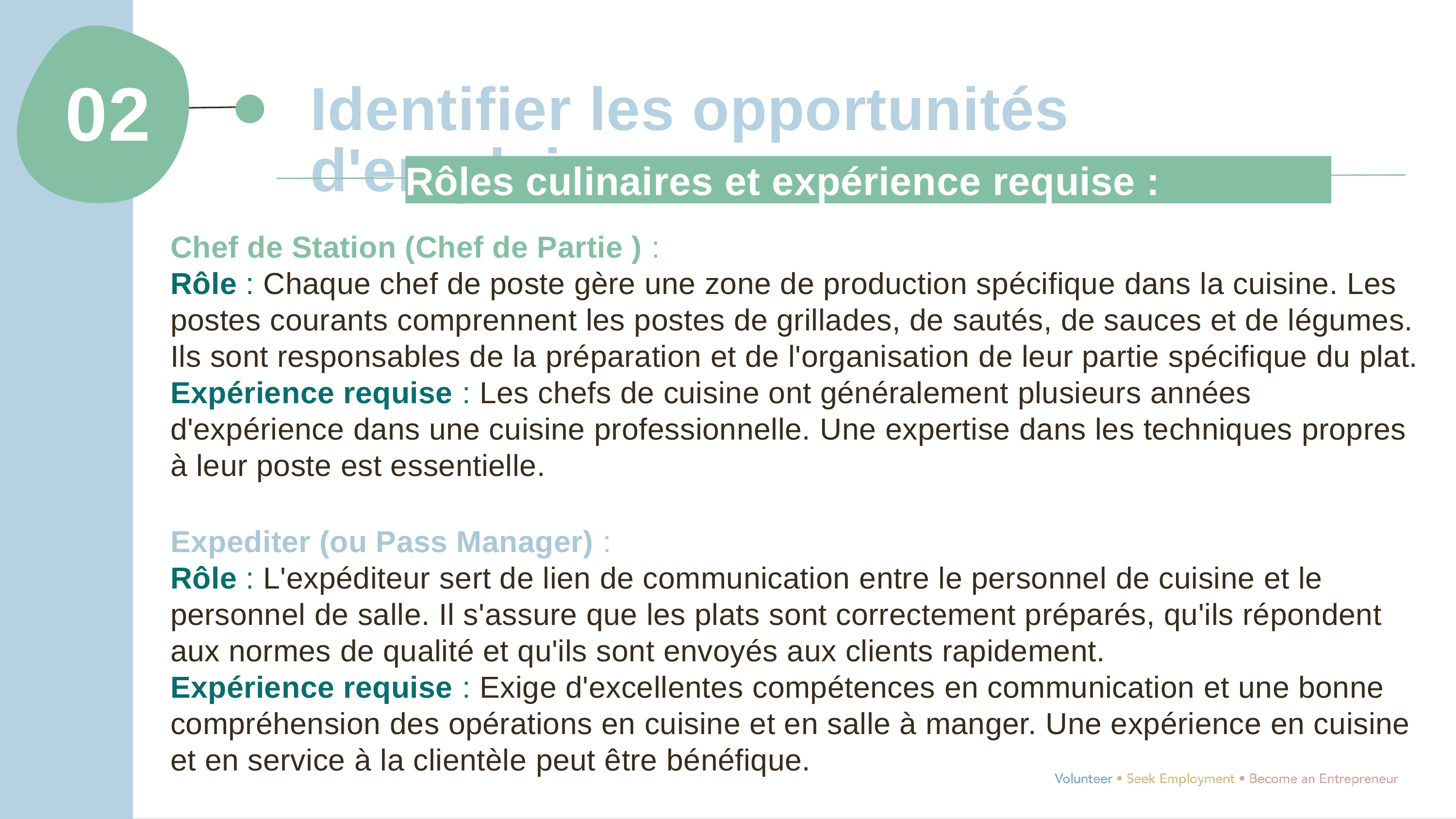

02
Identifier les opportunités d'emploi

Rôles culinaires et expérience requise :

Chef de Station (Chef de Partie ) :
Rôle : Chaque chef de poste gère une zone de production spécifique dans la cuisine. Les postes courants comprennent les postes de grillades, de sautés, de sauces et de légumes. Ils sont responsables de la préparation et de l'organisation de leur partie spécifique du plat.
Expérience requise : Les chefs de cuisine ont généralement plusieurs années d'expérience dans une cuisine professionnelle. Une expertise dans les techniques propres à leur poste est essentielle.

Expediter (ou Pass Manager) :
Rôle : L'expéditeur sert de lien de communication entre le personnel de cuisine et le personnel de salle. Il s'assure que les plats sont correctement préparés, qu'ils répondent aux normes de qualité et qu'ils sont envoyés aux clients rapidement.
Expérience requise : Exige d'excellentes compétences en communication et une bonne compréhension des opérations en cuisine et en salle à manger. Une expérience en cuisine et en service à la clientèle peut être bénéfique.